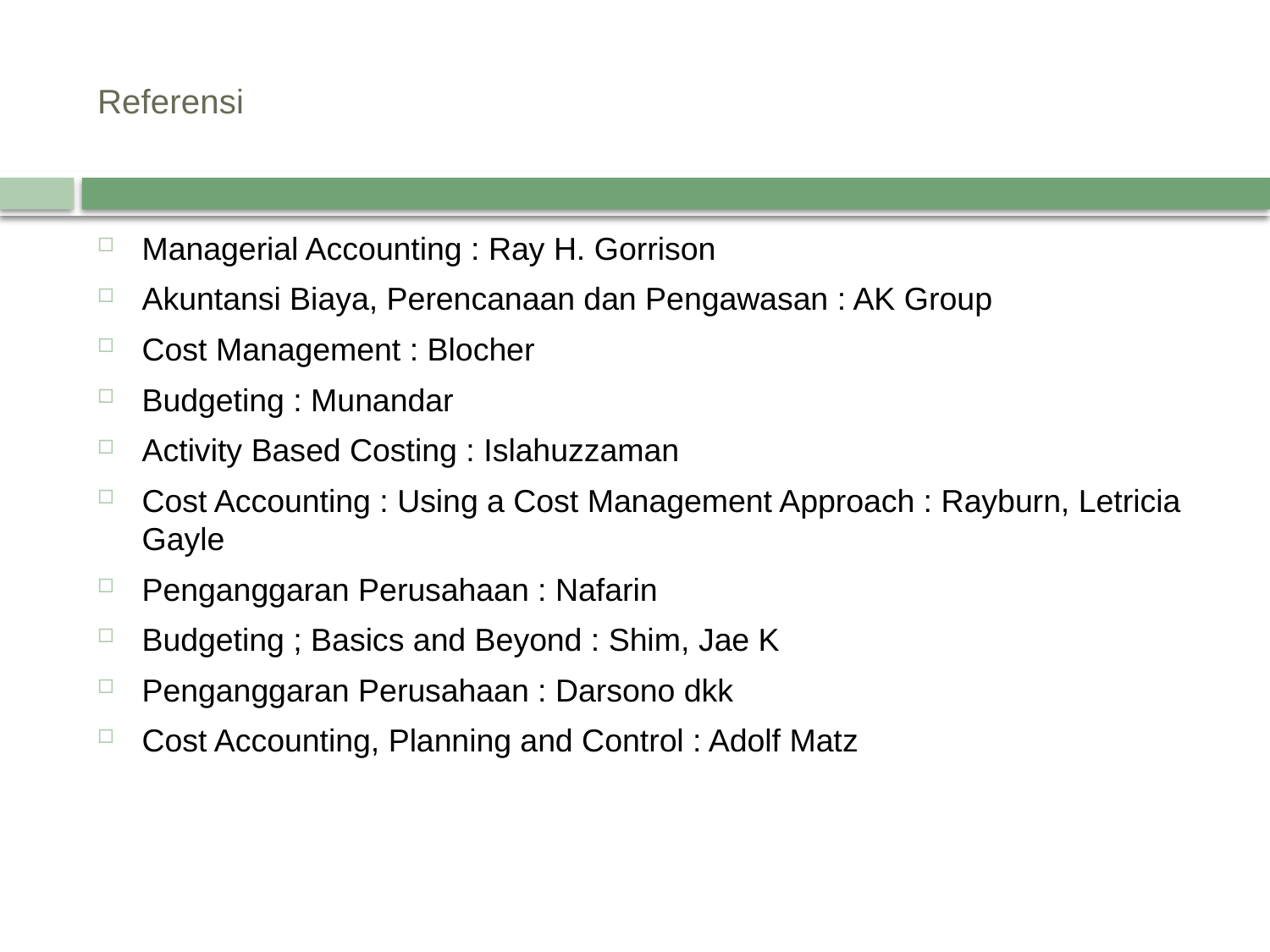

# Referensi
Managerial Accounting : Ray H. Gorrison
Akuntansi Biaya, Perencanaan dan Pengawasan : AK Group
Cost Management : Blocher
Budgeting : Munandar
Activity Based Costing : Islahuzzaman
Cost Accounting : Using a Cost Management Approach : Rayburn, Letricia Gayle
Penganggaran Perusahaan : Nafarin
Budgeting ; Basics and Beyond : Shim, Jae K
Penganggaran Perusahaan : Darsono dkk
Cost Accounting, Planning and Control : Adolf Matz